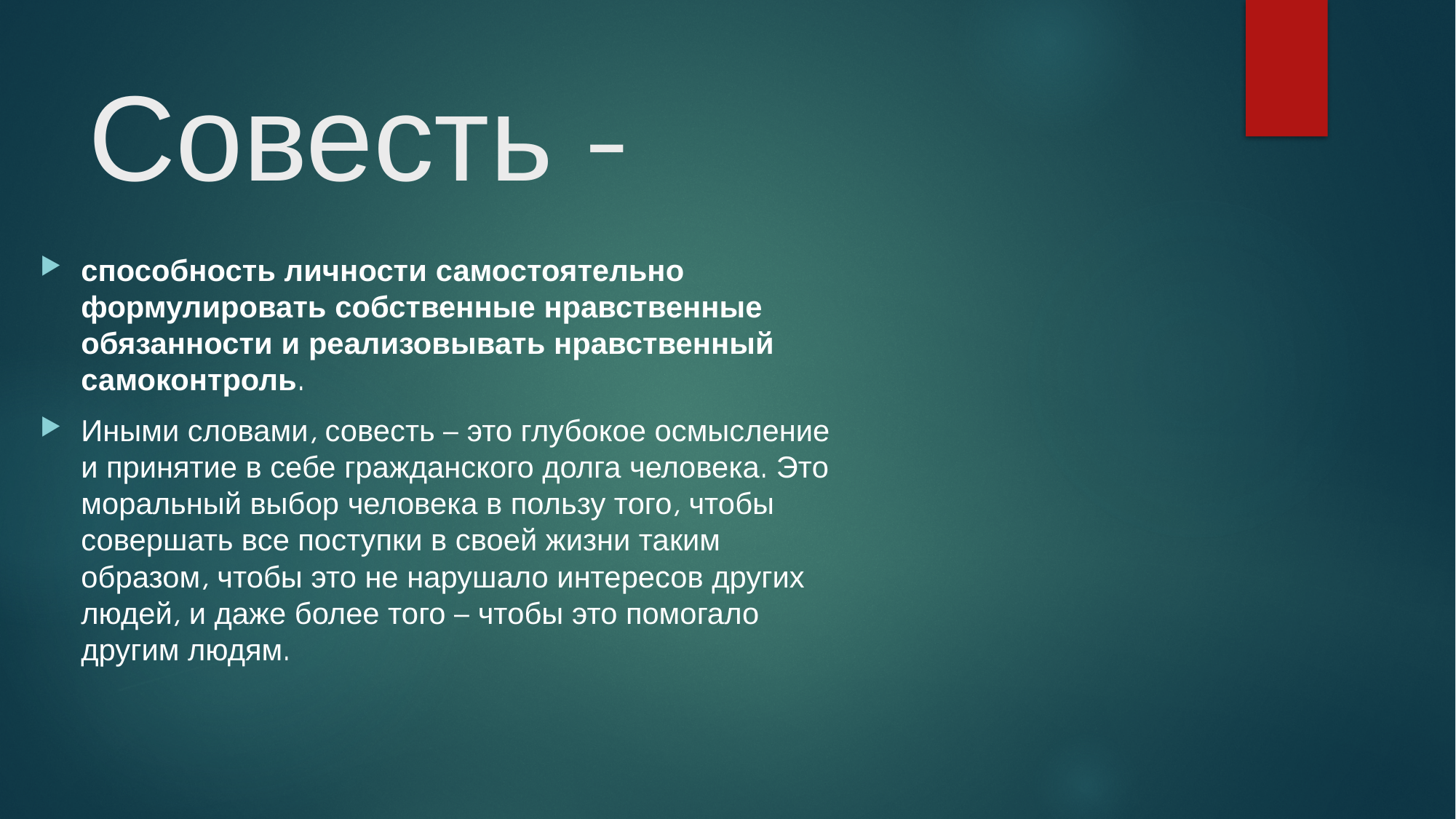

# Совесть -
способность личности самостоятельно формулировать собственные нравственные обязанности и реализовывать нравственный самоконтроль.
Иными словами, совесть – это глубокое осмысление и принятие в себе гражданского долга человека. Это моральный выбор человека в пользу того, чтобы совершать все поступки в своей жизни таким образом, чтобы это не нарушало интересов других людей, и даже более того – чтобы это помогало другим людям.